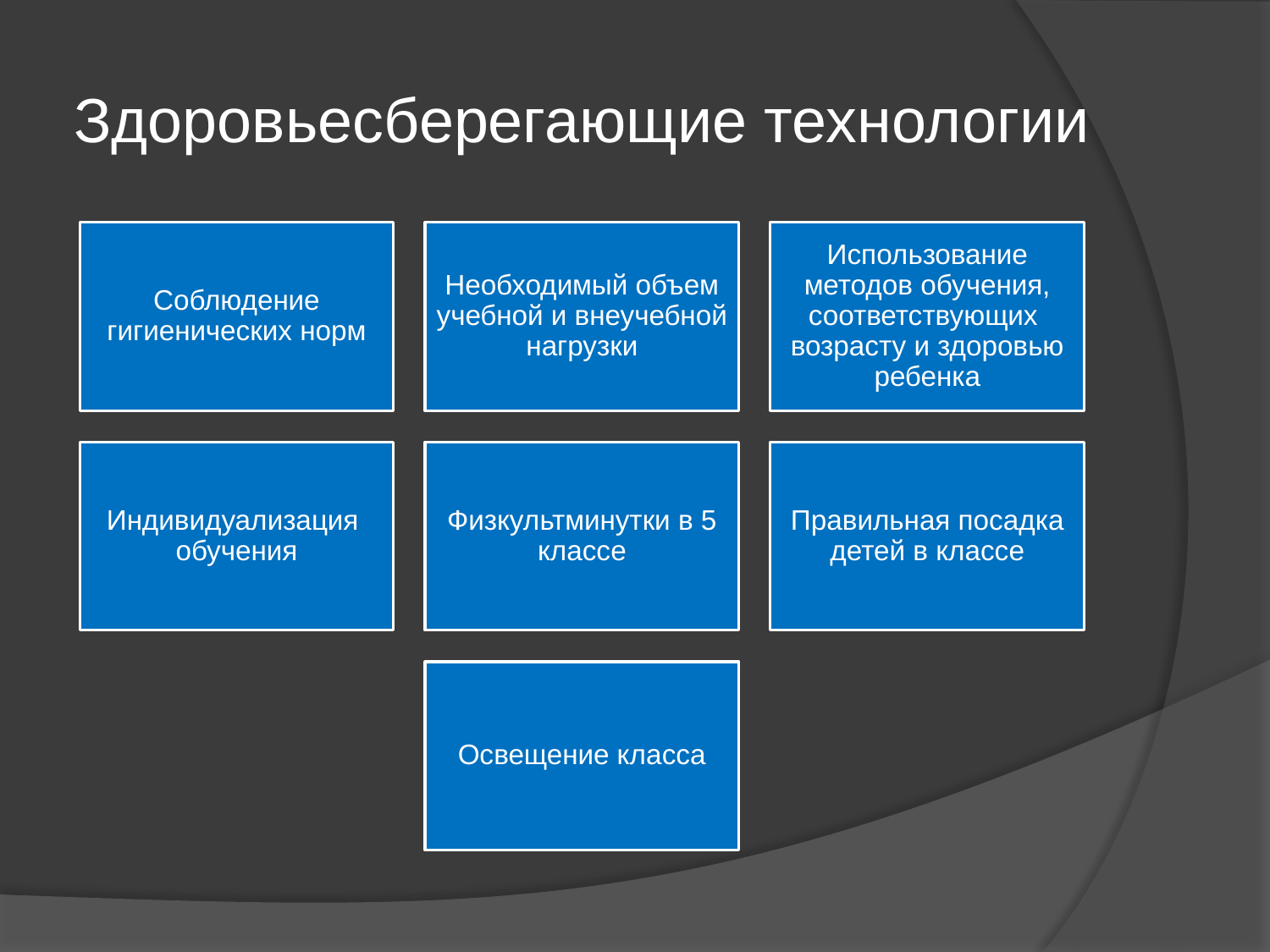

# Здоровьесберегающие технологии
Соблюдение гигиенических норм
Необходимый объем учебной и внеучебной нагрузки
Использование методов обучения, соответствующих  возрасту и здоровью ребенка
Индивидуализация  обучения
Физкультминутки в 5 классе
Правильная посадка детей в классе
Освещение класса